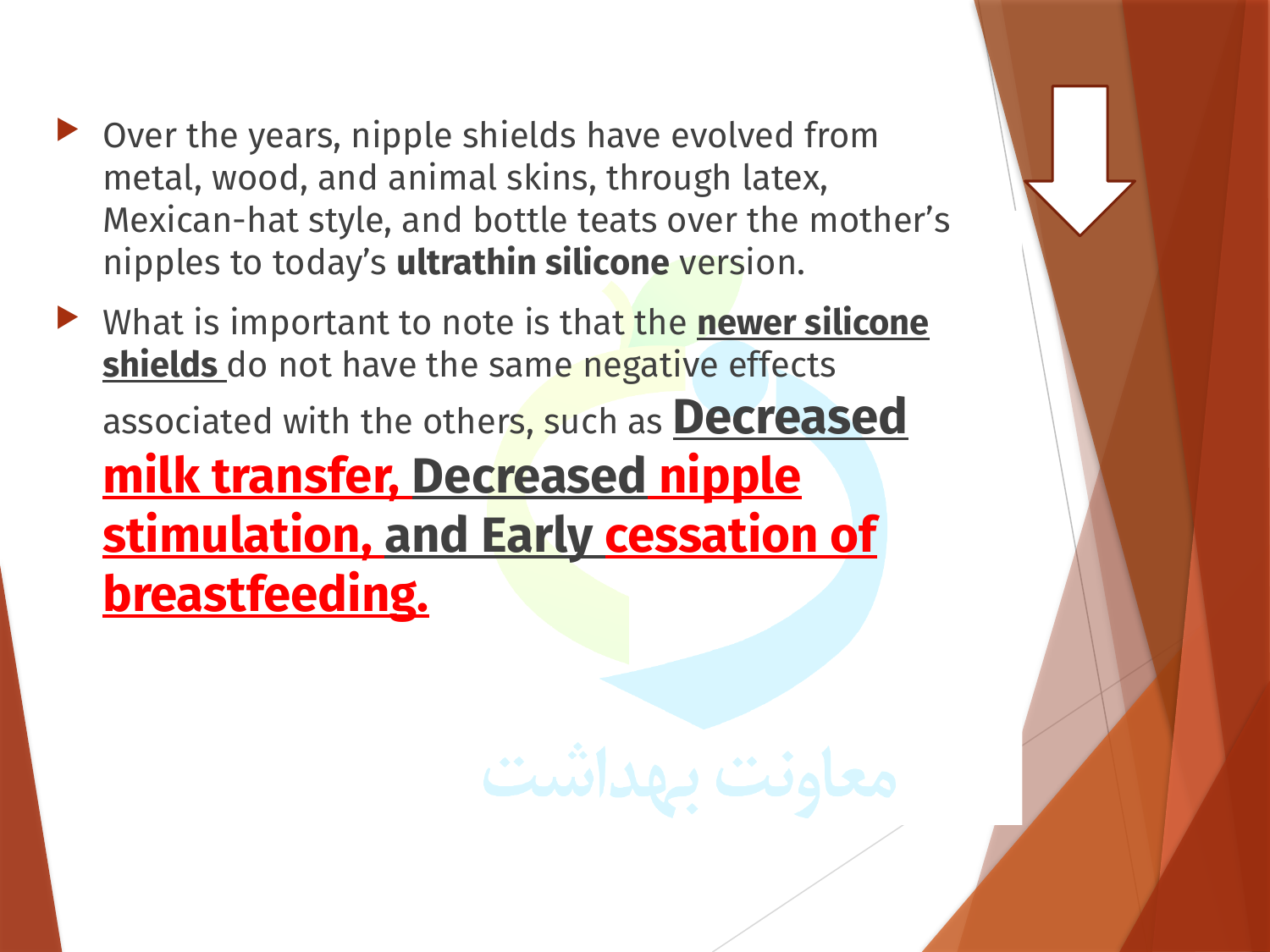

Over the years, nipple shields have evolved from metal, wood, and animal skins, through latex, Mexican-hat style, and bottle teats over the mother’s nipples to today’s ultrathin silicone version.
What is important to note is that the newer silicone shields do not have the same negative effects associated with the others, such as Decreased milk transfer, Decreased nipple stimulation, and Early cessation of breastfeeding.